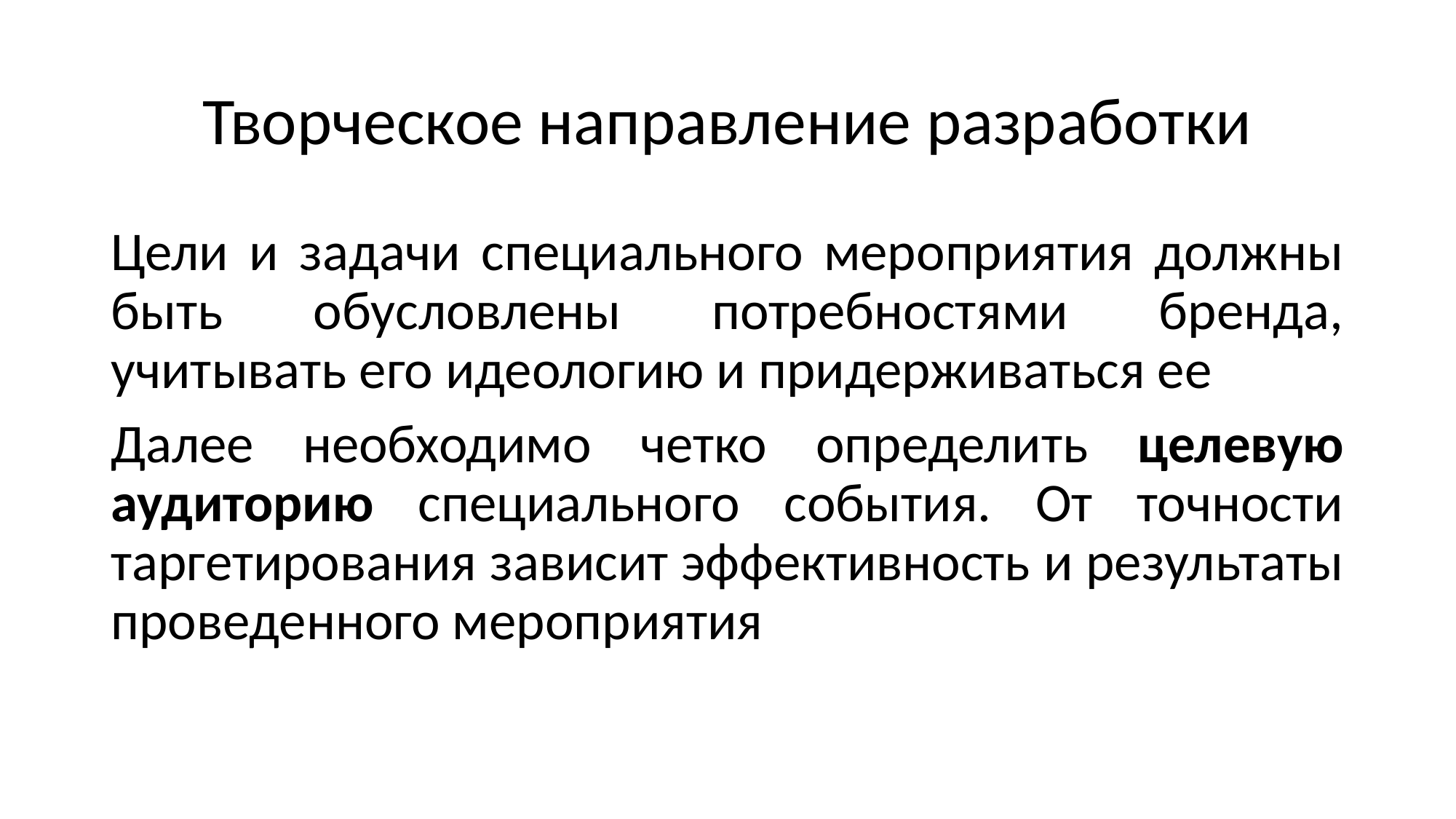

# Творческое направление разработки
Цели и задачи специального мероприятия должны быть обусловлены потребностями бренда, учитывать его идеологию и придерживаться ее
Далее необходимо четко определить целевую аудиторию специального события. От точности таргетирования зависит эффективность и результаты проведенного мероприятия